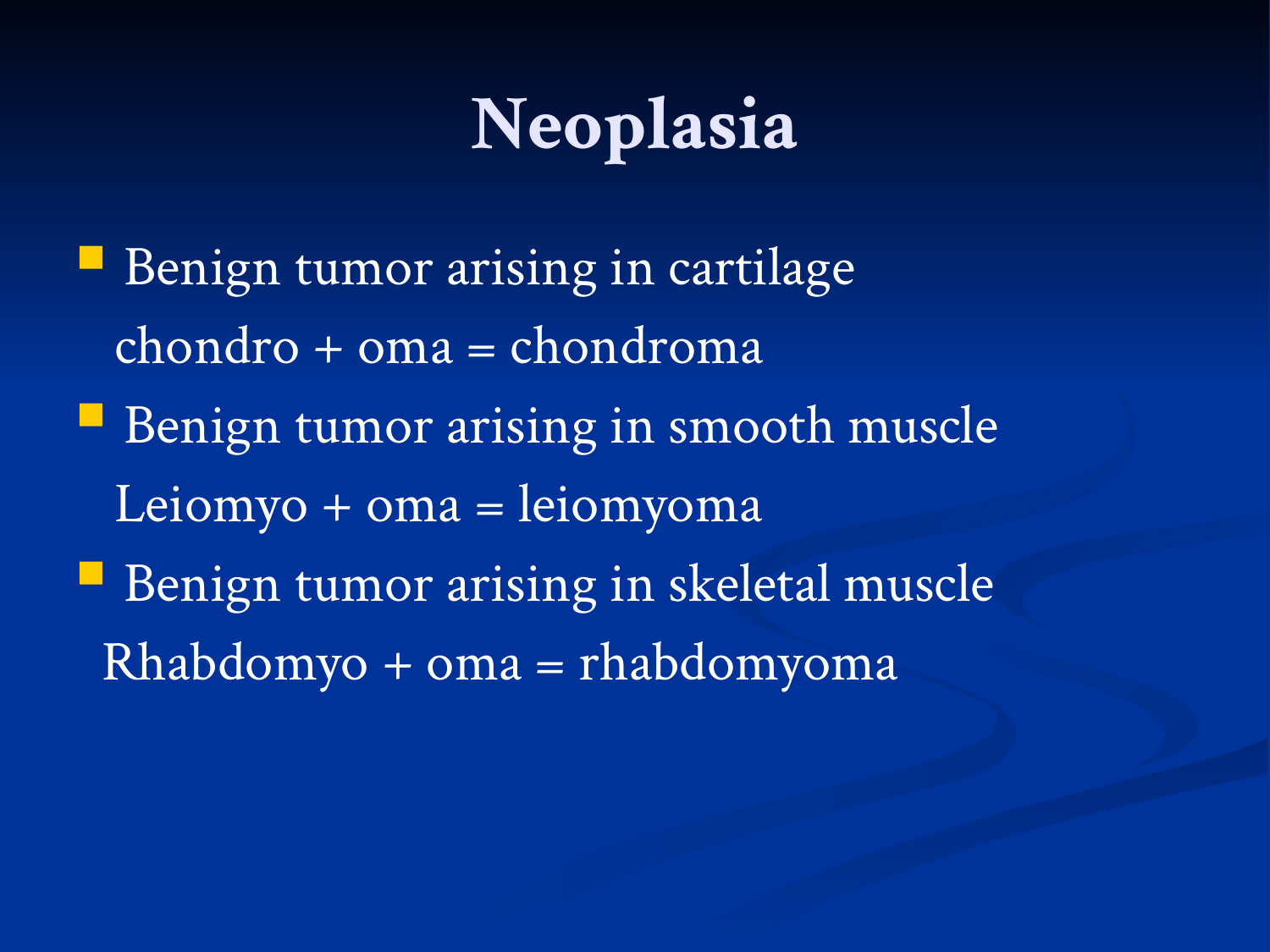

# Neoplasia
Benign tumor arising in cartilage
   chondro + oma = chondroma
Benign tumor arising in smooth muscle
   Leiomyo + oma = leiomyoma
Benign tumor arising in skeletal muscle
  Rhabdomyo + oma = rhabdomyoma